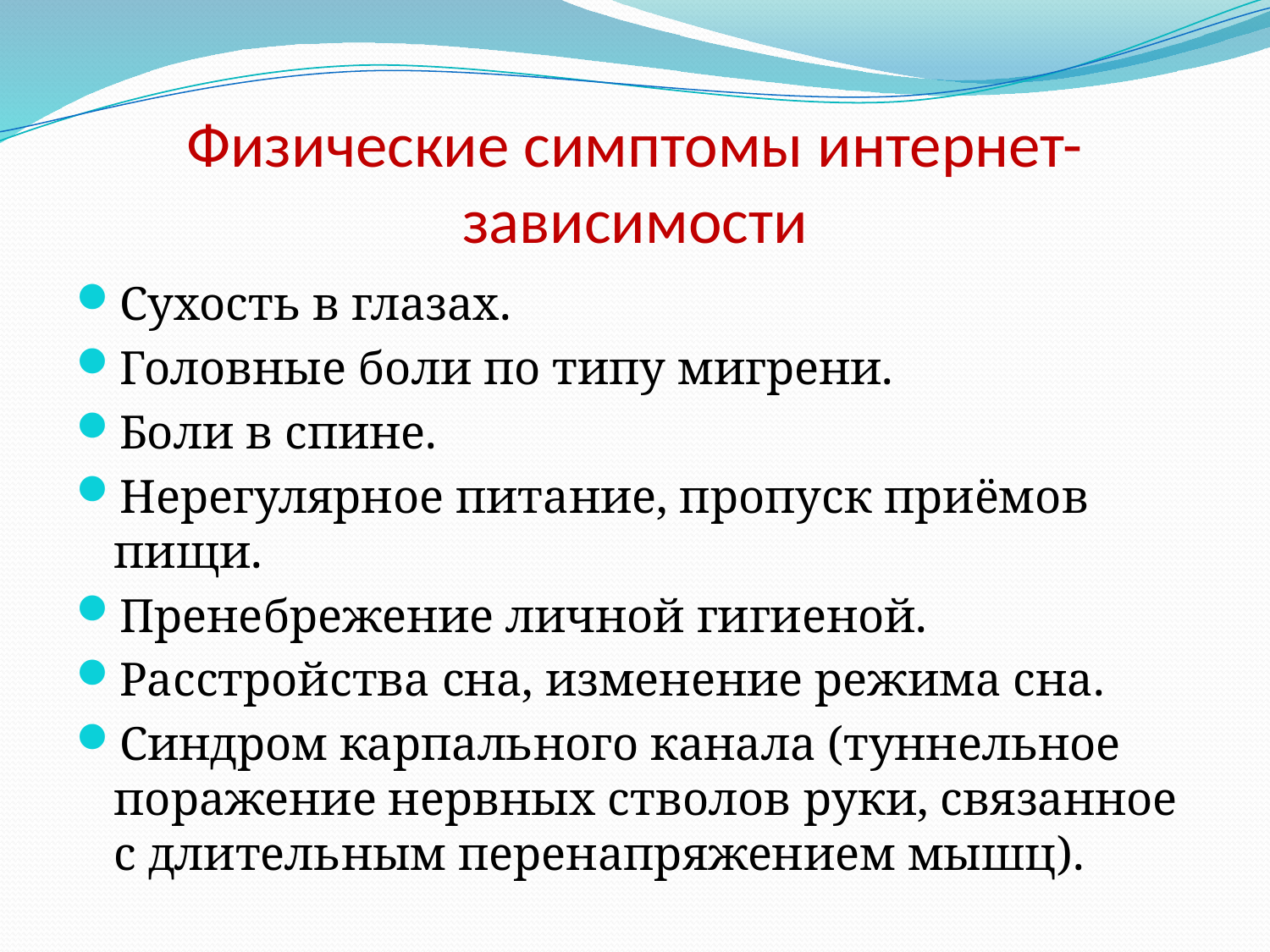

# Физические симптомы интернет-зависимости
Сухость в глазах.
Головные боли по типу мигрени.
Боли в спине.
Нерегулярное питание, пропуск приёмов пищи.
Пренебрежение личной гигиеной.
Расстройства сна, изменение режима сна.
Синдром карпального канала (туннельное поражение нервных стволов руки, связанное с длительным перенапряжением мышц).